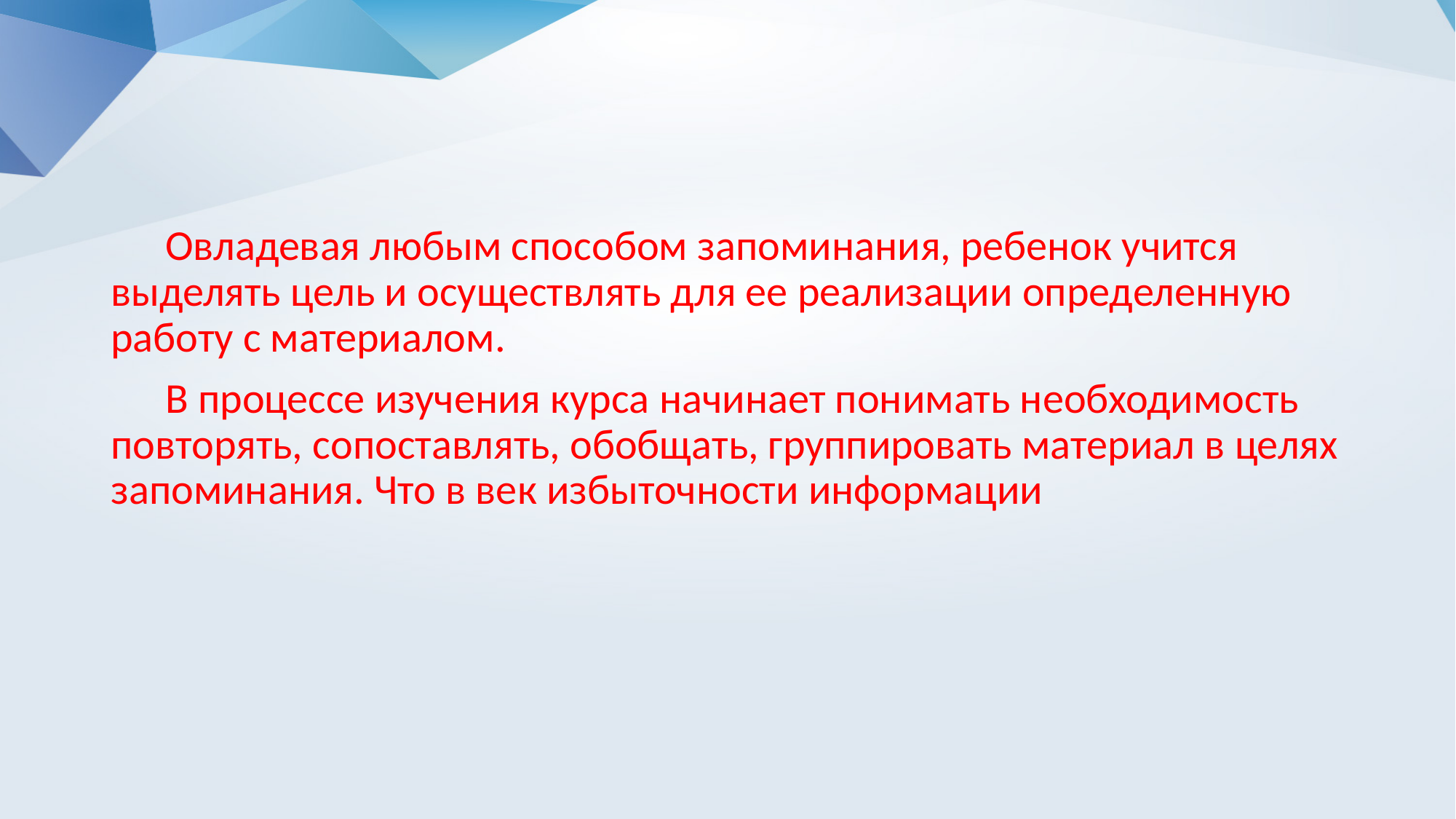

Овладевая любым способом запоминания, ребенок учится выделять цель и осуществлять для ее реализации определенную работу с материалом.
В процессе изучения курса начинает понимать необходимость повторять, сопоставлять, обобщать, группировать материал в целях запоминания. Что в век избыточности информации